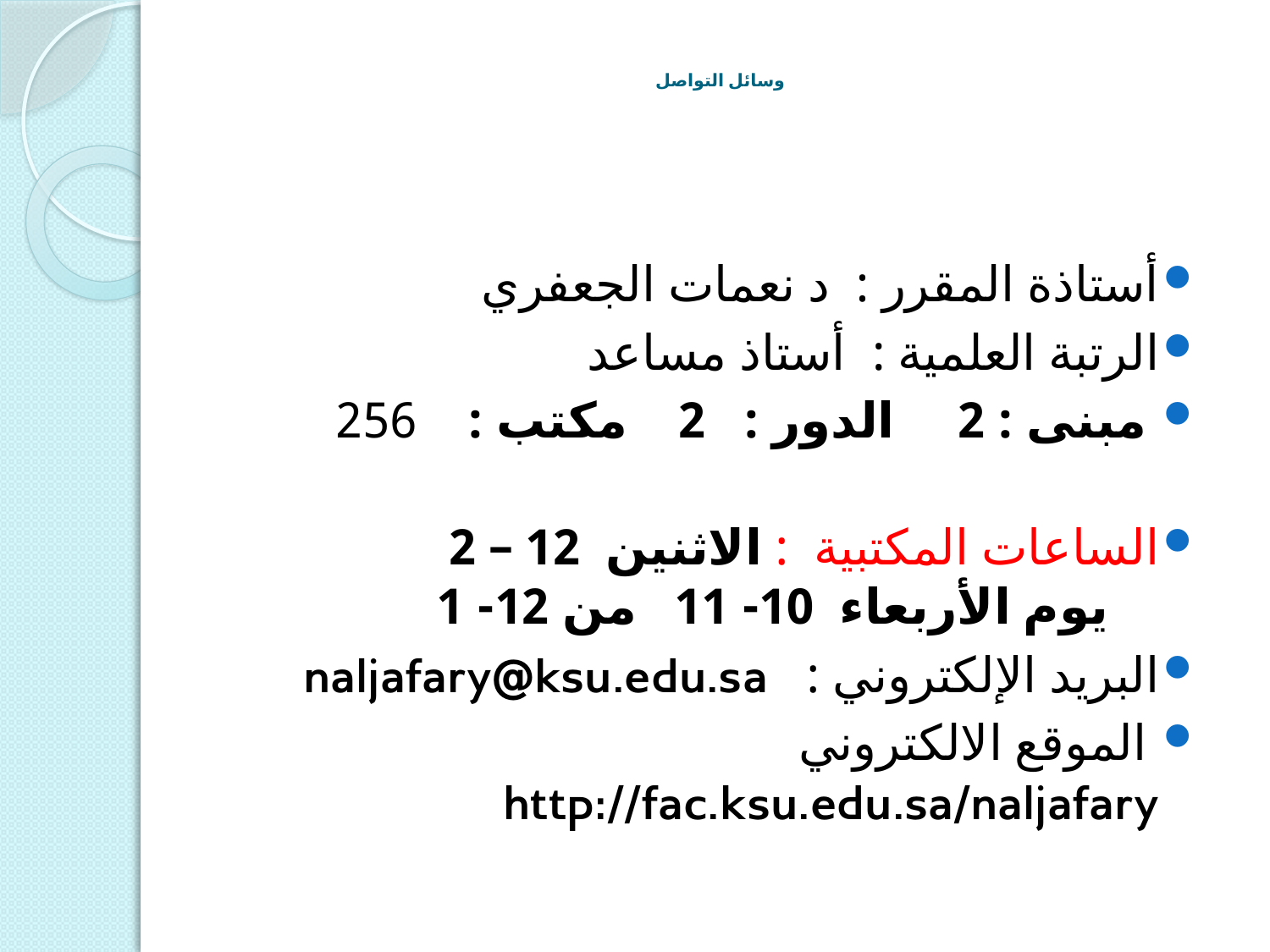

# وسائل التواصل

أستاذة المقرر :  د نعمات الجعفري
الرتبة العلمية :  أستاذ مساعد
 مبنى : 2     الدور :   2    مكتب :    256
الساعات المكتبية  : الاثنين  12 – 2                         يوم الأربعاء  10- 11   من 12- 1
البريد الإلكتروني :   	naljafary@ksu.edu.sa
 الموقع الالكتروني    http://fac.ksu.edu.sa/naljafary